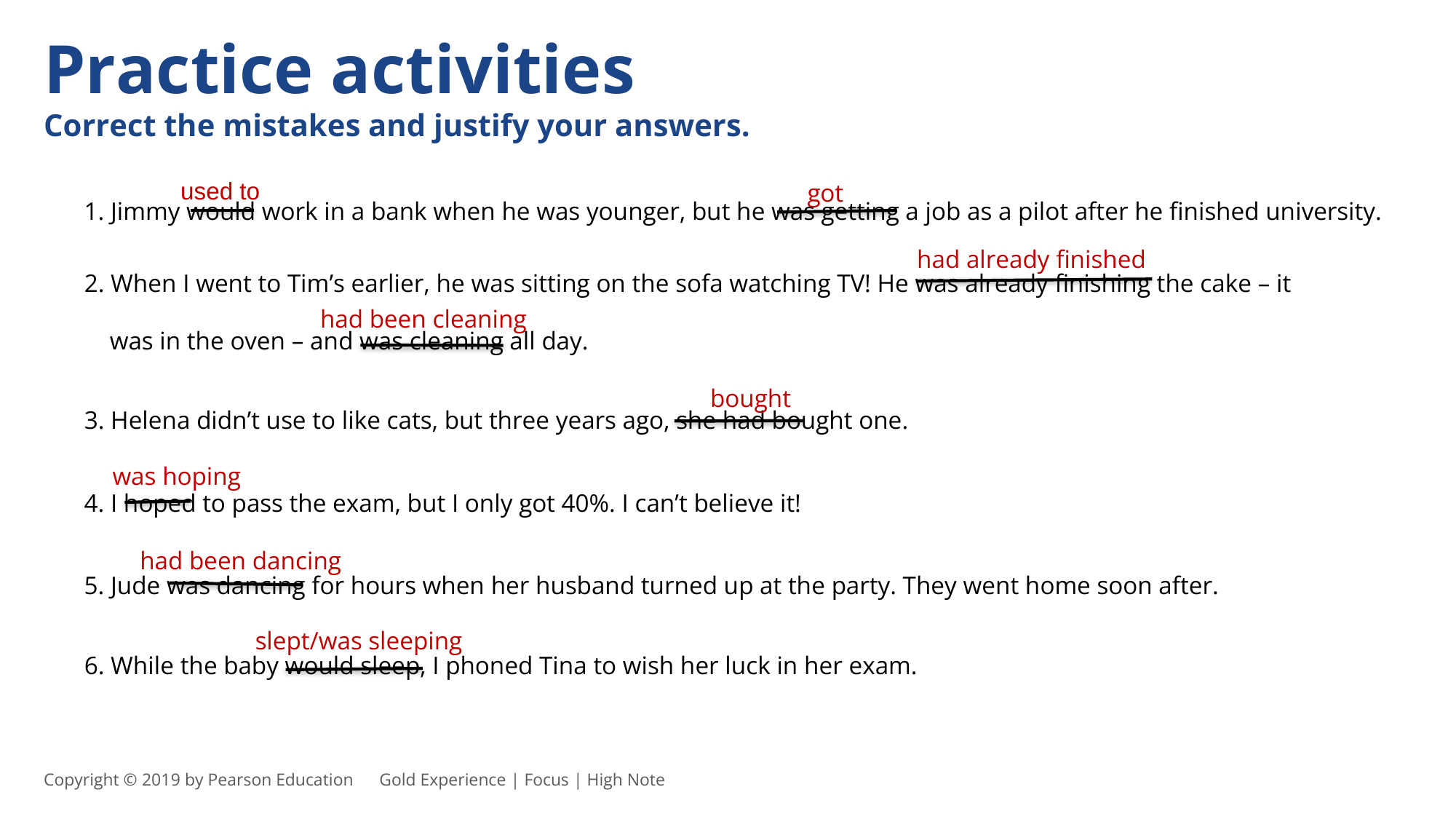

Practice activities
Correct the mistakes and justify your answers.

used to
got
1. Jimmy would work in a bank when he was younger, but he was getting a job as a pilot after he finished university.
had already finished
2. When I went to Tim’s earlier, he was sitting on the sofa watching TV! He was already finishing the cake – it
    was in the oven – and was cleaning all day.
had been cleaning
bought
3. Helena didn’t use to like cats, but three years ago, she had bought one.
was hoping
4. I hoped to pass the exam, but I only got 40%. I can’t believe it!
had been dancing
5. Jude was dancing for hours when her husband turned up at the party. They went home soon after.
slept/was sleeping
6. While the baby would sleep, I phoned Tina to wish her luck in her exam.
Copyright © 2019 by Pearson Education      Gold Experience | Focus | High Note